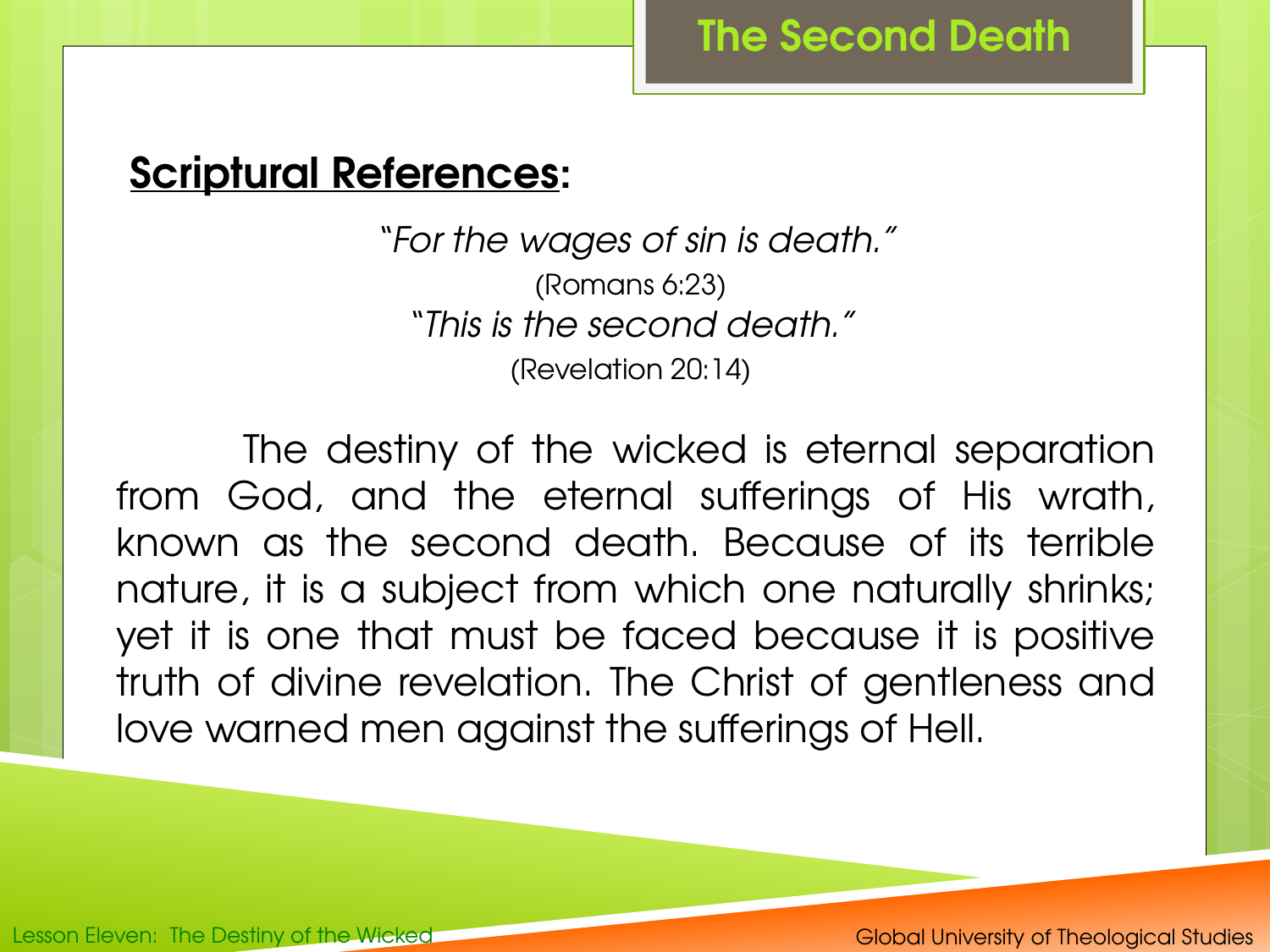

The Second Death
 Scriptural References:
“For the wages of sin is death.”
(Romans 6:23)
“This is the second death.”
(Revelation 20:14)

	The destiny of the wicked is eternal separation from God, and the eternal sufferings of His wrath, known as the second death. Because of its terrible nature, it is a subject from which one naturally shrinks; yet it is one that must be faced because it is positive truth of divine revelation. The Christ of gentleness and love warned men against the sufferings of Hell.
Lesson Eleven:  The Destiny of the Wicked
 Global University of Theological Studies